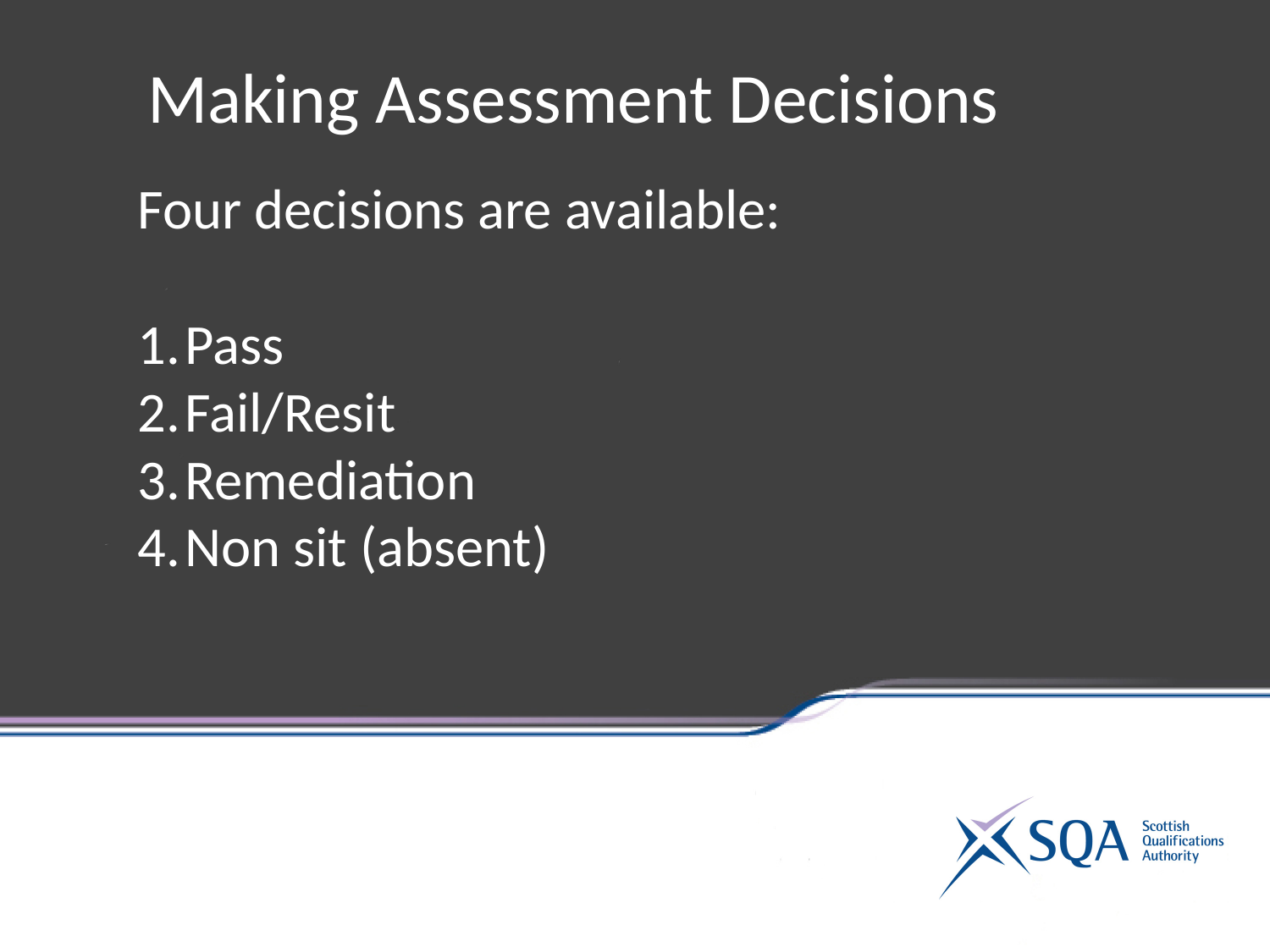

Making Assessment Decisions
Four decisions are available:

Pass
Fail/Resit
Remediation
Non sit (absent)